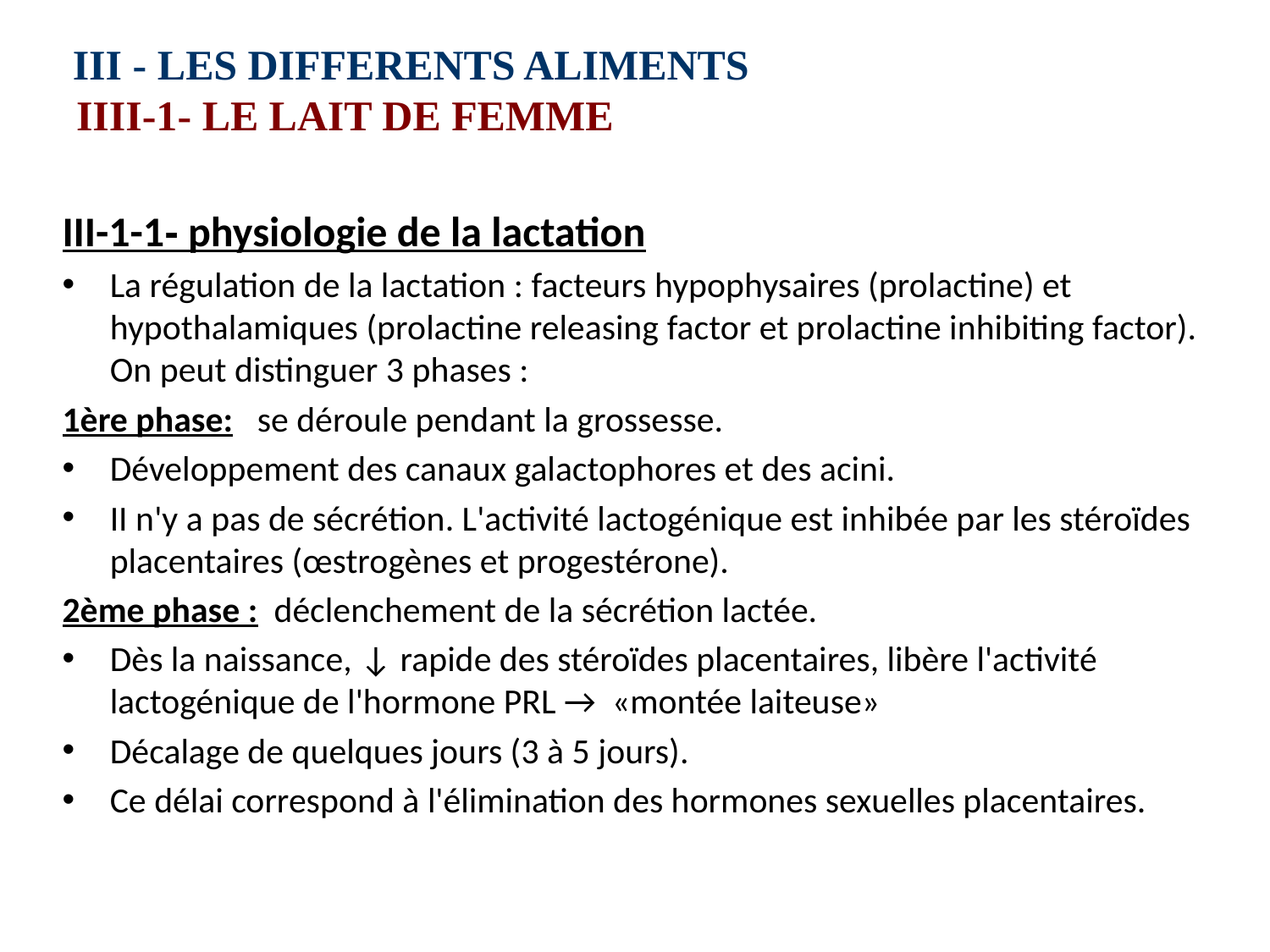

# III ‑ LES DIFFERENTS ALIMENTS IIII-1‑ LE LAIT DE FEMME
III-1-1‑ physiologie de la lactation
La régulation de la lactation : facteurs hypophysaires (prolactine) et hypothalamiques (prolactine releasing factor et prolactine inhibiting factor). On peut distinguer 3 phases :
1ère phase:   se déroule pendant la grossesse.
Développement des canaux galactophores et des acini.
II n'y a pas de sécrétion. L'activité lactogénique est inhibée par les stéroïdes placentaires (œstrogènes et progestérone).
2ème phase :  déclenchement de la sécrétion lactée.
Dès la naissance, ↓ rapide des stéroïdes placentaires, libère l'activité lactogénique de l'hormone PRL →  «montée laiteuse»
Décalage de quelques jours (3 à 5 jours).
Ce délai correspond à l'élimination des hormones sexuelles placentaires.